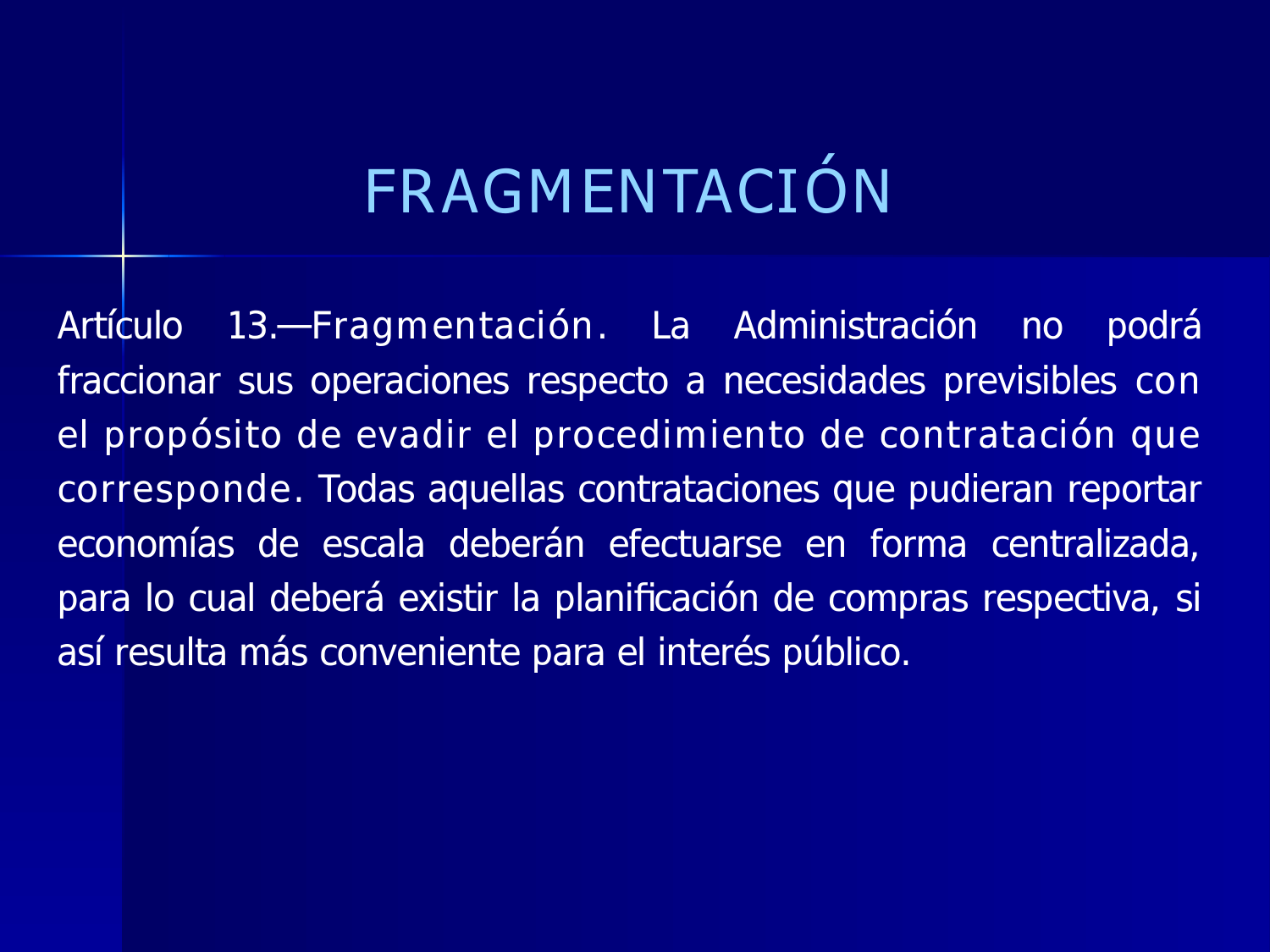

# FRAGMENTACIÓN
Artículo 13.—Fragmentación. La Administración no podrá fraccionar sus operaciones respecto a necesidades previsibles con el propósito de evadir el procedimiento de contratación que corresponde. Todas aquellas contrataciones que pudieran reportar economías de escala deberán efectuarse en forma centralizada, para lo cual deberá existir la planificación de compras respectiva, si así resulta más conveniente para el interés público.